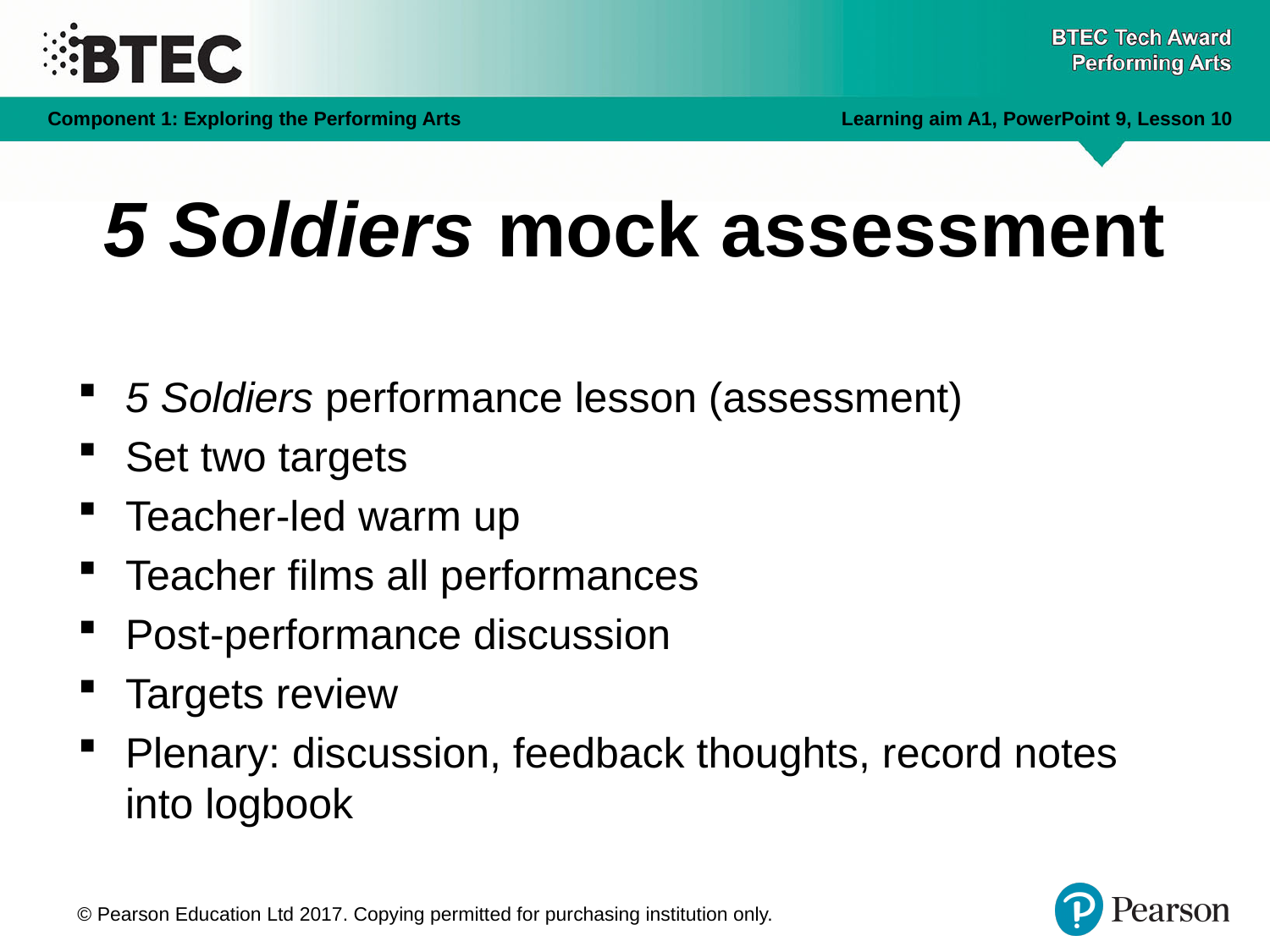

# 5 Soldiers mock assessment

5 Soldiers performance lesson (assessment)
Set two targets
Teacher-led warm up
Teacher films all performances
Post-performance discussion
Targets review
Plenary: discussion, feedback thoughts, record notes into logbook

© Pearson Education Ltd 2017. Copying permitted for purchasing institution only.